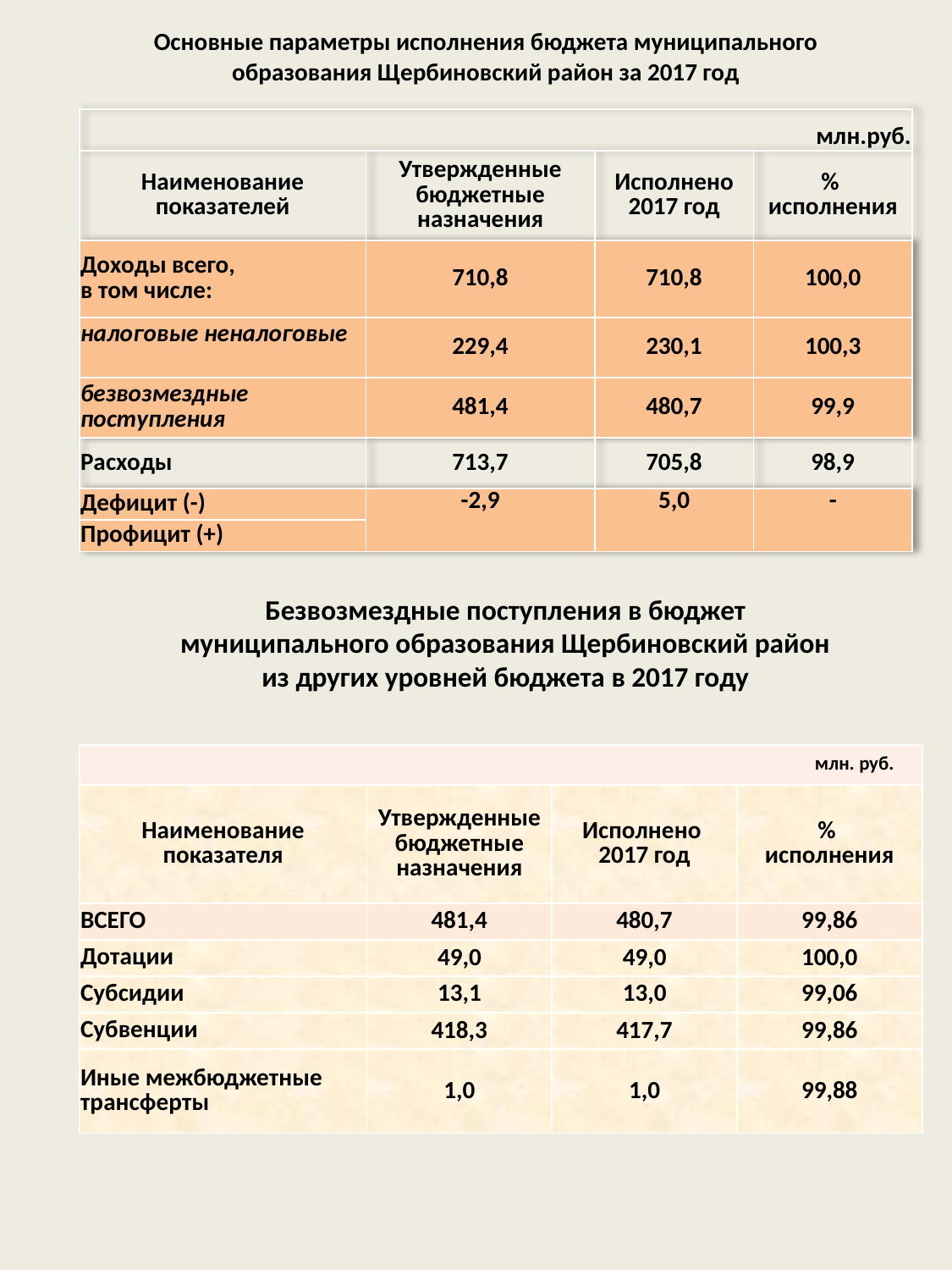

Основные параметры исполнения бюджета муниципального образования Щербиновский район за 2017 год
| млн.руб. |  |  |  |
| --- | --- | --- | --- |
| Наименование показателей | Утвержденные бюджетные назначения | Исполнено 2017 год | % исполнения |
| Доходы всего, в том числе: | 710,8 | 710,8 | 100,0 |
| налоговые неналоговые | 229,4 | 230,1 | 100,3 |
| безвозмездные поступления | 481,4 | 480,7 | 99,9 |
| Расходы | 713,7 | 705,8 | 98,9 |
| Дефицит (-) | -2,9 | 5,0 | - |
| Профицит (+) |  |  |  |
Безвозмездные поступления в бюджет
муниципального образования Щербиновский район
из других уровней бюджета в 2017 году
| млн. руб. |  |  |  |
| --- | --- | --- | --- |
| Наименование показателя | Утвержденные бюджетные назначения | Исполнено 2017 год | % исполнения |
| ВСЕГО | 481,4 | 480,7 | 99,86 |
| Дотации | 49,0 | 49,0 | 100,0 |
| Субсидии | 13,1 | 13,0 | 99,06 |
| Субвенции | 418,3 | 417,7 | 99,86 |
| Иные межбюджетные трансферты | 1,0 | 1,0 | 99,88 |